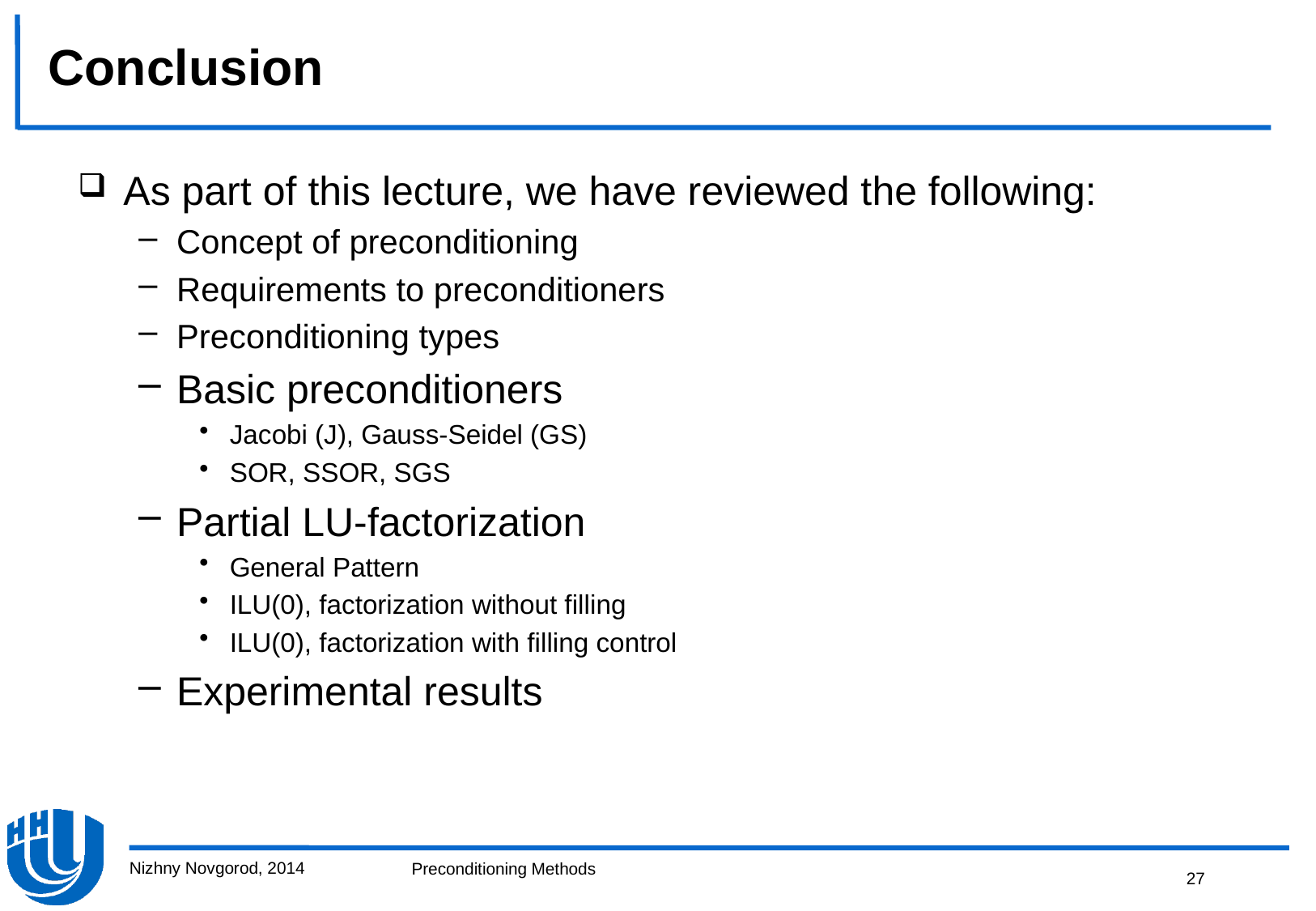

# Conclusion
As part of this lecture, we have reviewed the following:
Concept of preconditioning
Requirements to preconditioners
Preconditioning types
Basic preconditioners
Jacobi (J), Gauss-Seidel (GS)
SOR, SSOR, SGS
Partial LU-factorization
General Pattern
ILU(0), factorization without filling
ILU(0), factorization with filling control
Experimental results
Nizhny Novgorod, 2014
27
Preconditioning Methods